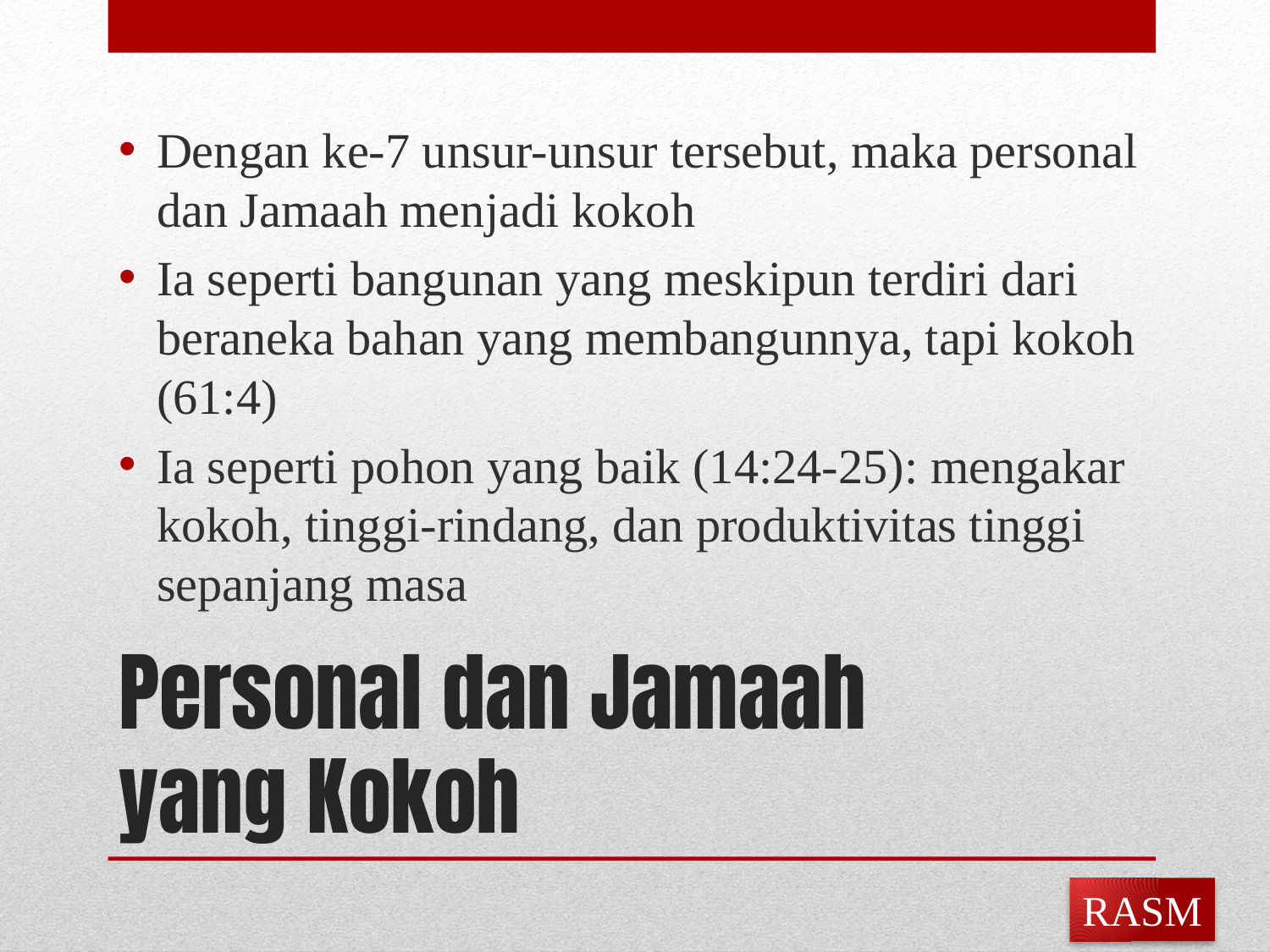

Dengan ke-7 unsur-unsur tersebut, maka personal dan Jamaah menjadi kokoh
Ia seperti bangunan yang meskipun terdiri dari beraneka bahan yang membangunnya, tapi kokoh (61:4)
Ia seperti pohon yang baik (14:24-25): mengakar kokoh, tinggi-rindang, dan produktivitas tinggi sepanjang masa
# Personal dan Jamaah yang Kokoh
RASM